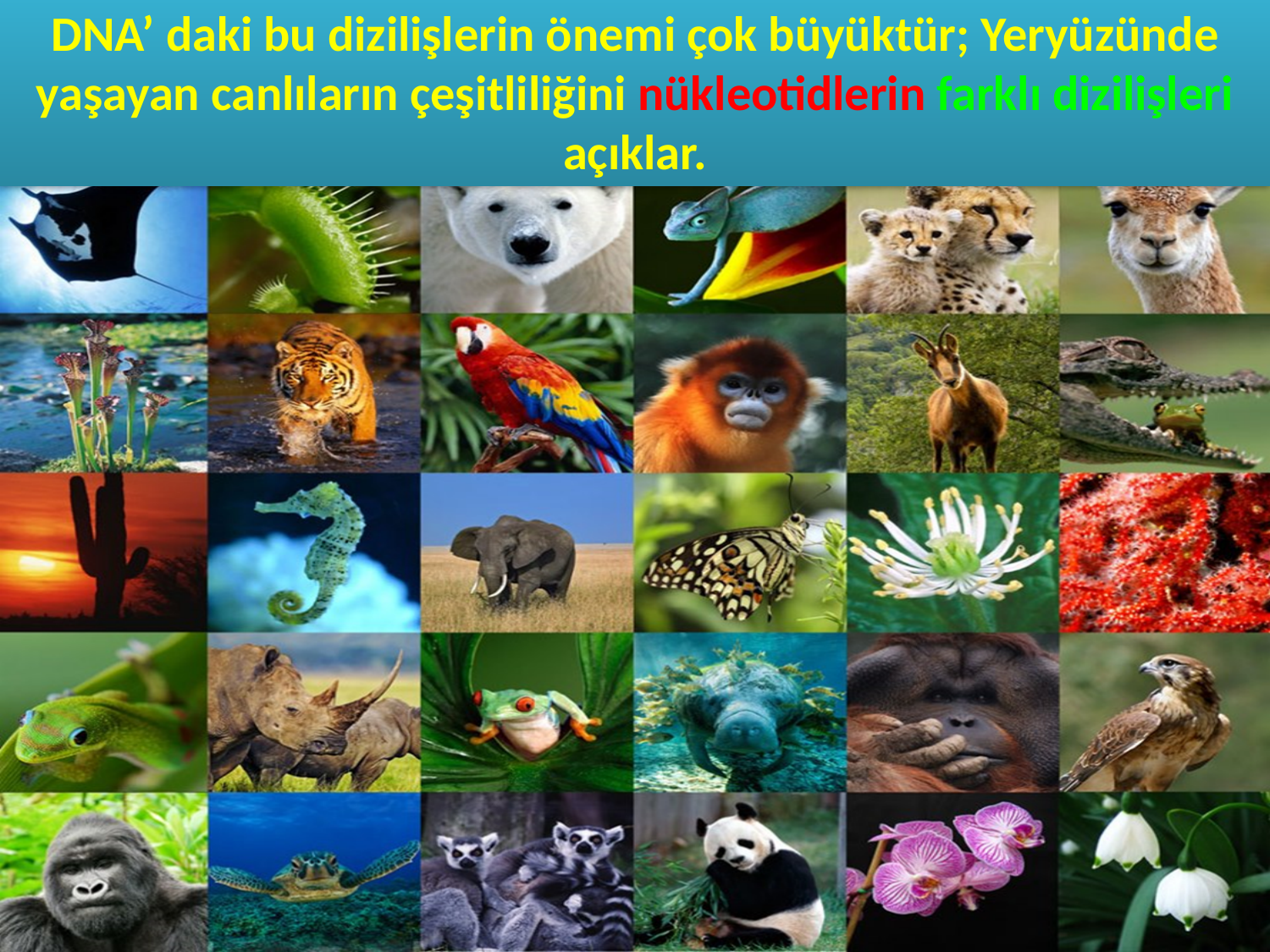

DNA’ daki bu dizilişlerin önemi çok büyüktür; Yeryüzünde yaşayan canlıların çeşitliliğini nükleotidlerin farklı dizilişleri açıklar.